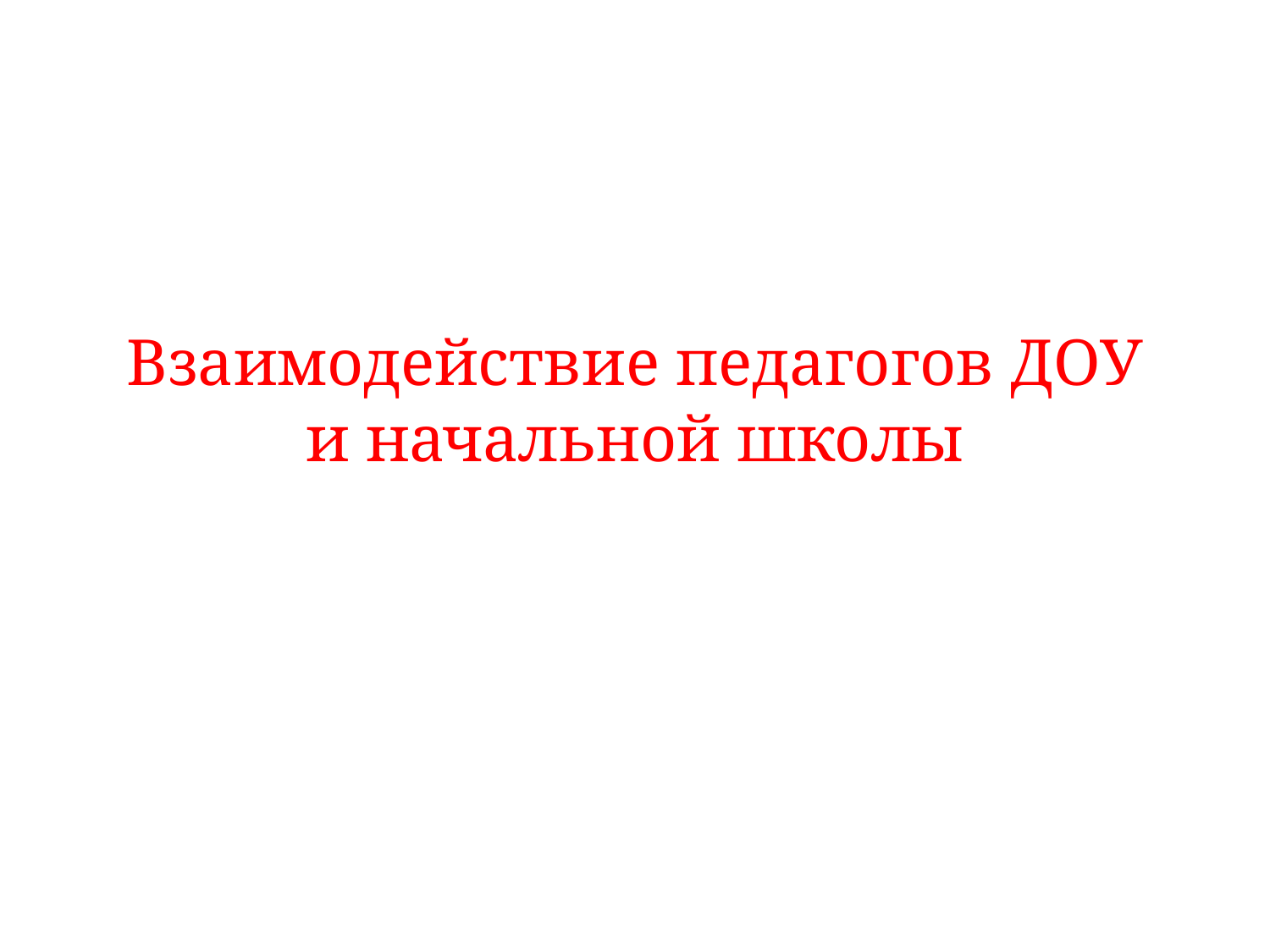

# Взаимодействие педагогов ДОУ и начальной школы